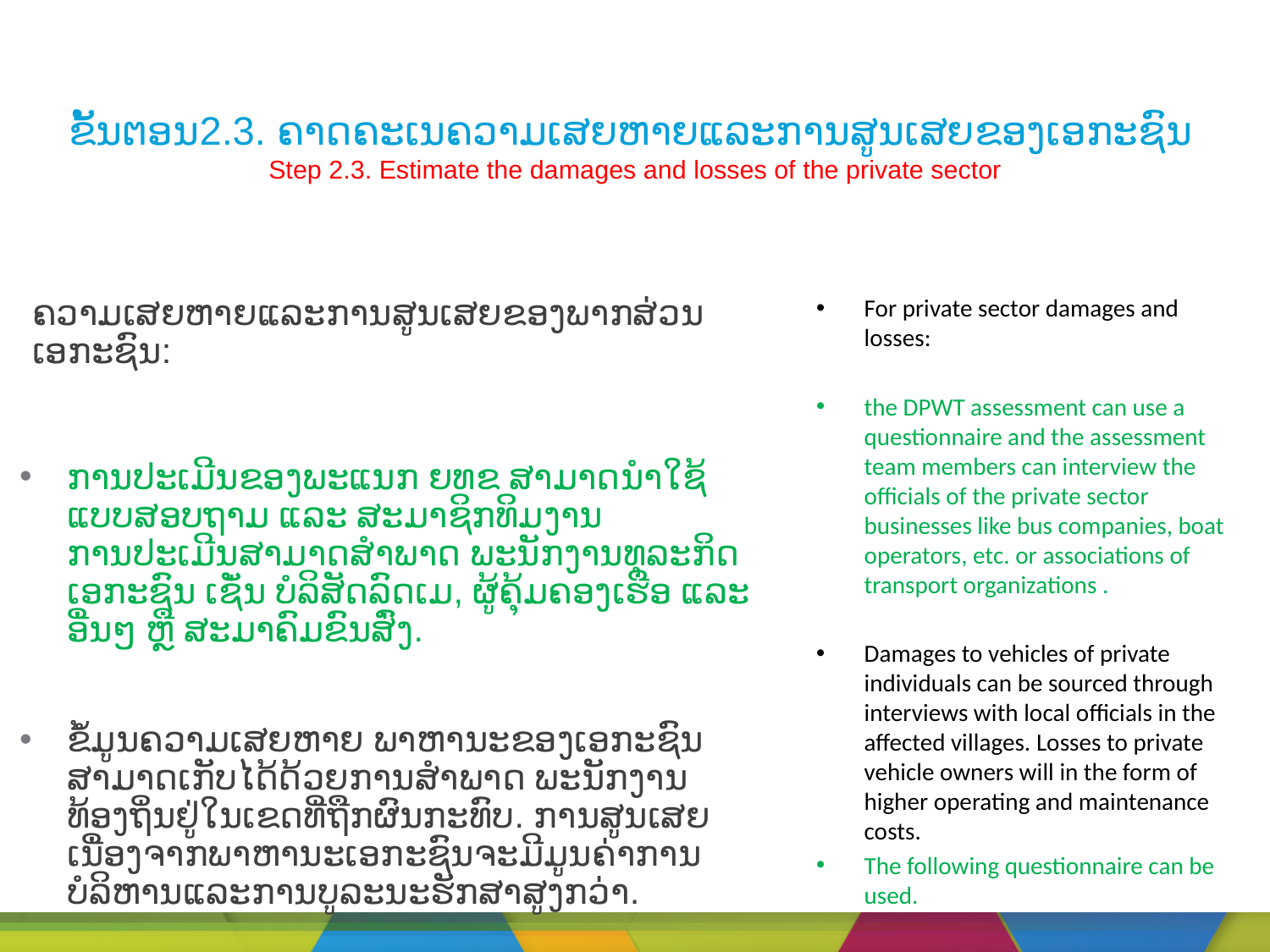

# ຂັ້ນຕອນ2.3. ຄາດຄະເນຄວາມເສຍຫາຍແລະການສູນເສຍຂອງເອກະຊົນ Step 2.3. Estimate the damages and losses of the private sector
For private sector damages and losses:

the DPWT assessment can use a questionnaire and the assessment team members can interview the officials of the private sector businesses like bus companies, boat operators, etc. or associations of transport organizations .

Damages to vehicles of private individuals can be sourced through interviews with local officials in the affected villages. Losses to private vehicle owners will in the form of higher operating and maintenance costs.
The following questionnaire can be used.

ຄວາມເສຍຫາຍແລະການສູນເສຍຂອງພາກສ່ວນເອກະຊົນ:

ການປະເມີນຂອງພະແນກ ຍທຂ ສາມາດນໍາໃຊ້ ແບບສອບຖາມ ແລະ ສະມາຊິກທິມງານການປະເມີນສາມາດສໍາພາດ ພະນັກງານທຸລະກິດເອກະຊົນ ເຊັ່ນ ບໍລິສັດລົດເມ, ຜູ້ຄຸ້ມຄອງເຮືອ ແລະ ອື່ນໆ ຫຼື ສະມາຄົມຂົນສົ່ງ.

ຂໍ້ມູນຄວາມເສຍຫາຍ ພາຫານະຂອງເອກະຊົນສາມາດເກັບໄດ້ດ້ວຍການສໍາພາດ ພະນັກງານທ້ອງຖິ່ນຢູ່ໃນເຂດທີ່ຖືກຜົນກະທົບ. ການສູນເສຍເນື່ອງຈາກພາຫານະເອກະຊົນຈະມີມູນຄ່າການບໍລິຫານແລະການບູລະນະຮັກສາສູງກວ່າ.

ສາມາດໃຊ້ແບບສອບຖານລຸ່ມນີ້